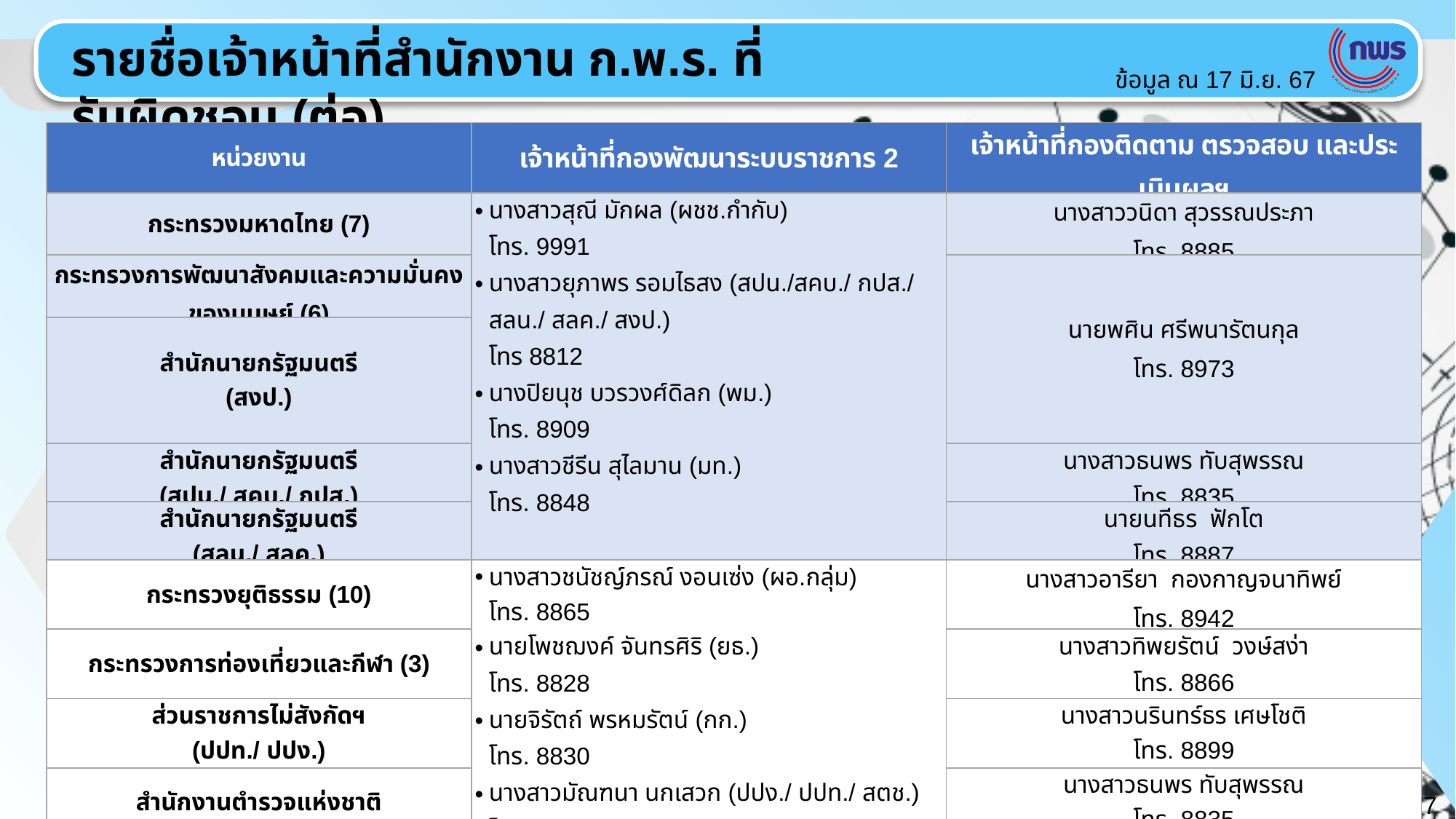

รายชื่อเจ้าหน้าที่สำนักงาน ก.พ.ร. ที่รับผิดชอบ (ต่อ)
ข้อมูล ณ 17 มิ.ย. 67
| หน่วยงาน | เจ้าหน้าที่กองพัฒนาระบบราชการ 2 | เจ้าหน้าที่กองติดตาม ตรวจสอบ และประเมินผลฯ |
| --- | --- | --- |
| กระทรวงมหาดไทย (7) | นางสาวสุณี มักผล (ผชช.กำกับ) โทร. 9991 นางสาวยุภาพร รอมไธสง (สปน./สคบ./ กปส./ สลน./ สลค./ สงป.) โทร 8812 นางปิยนุช บวรวงศ์ดิลก (พม.) โทร. 8909 นางสาวชีรีน สุไลมาน (มท.) โทร. 8848 | นางสาววนิดา สุวรรณประภา โทร. 8885 |
| กระทรวงการพัฒนาสังคมและความมั่นคงของมนุษย์ (6) |  | นายพศิน ศรีพนารัตนกุล โทร. 8973 |
| สำนักนายกรัฐมนตรี (สงป.) |  |  |
| สำนักนายกรัฐมนตรี (สปน./ สคบ./ กปส.) |  | นางสาวธนพร ทับสุพรรณ โทร. 8835 |
| สำนักนายกรัฐมนตรี (สลน./ สลค.) |  | นายนทีธร ฟักโต​ โทร. 8887 |
| กระทรวงยุติธรรม (10) | นางสาวชนัชญ์ภรณ์ งอนเซ่ง (ผอ.กลุ่ม) โทร. 8865 นายโพชฌงค์ จันทรศิริ (ยธ.) โทร. 8828 นายจิรัตถ์ พรหมรัตน์ (กก.) โทร. 8830 นางสาวมัณฑนา นกเสวก (ปปง./ ปปท./ สตช.) โทร 8825 | นางสาวอารียา กองกาญจนาทิพย์ โทร. 8942 |
| กระทรวงการท่องเที่ยวและกีฬา (3) |  | นางสาวทิพยรัตน์ วงษ์สง่า โทร. 8866 |
| ส่วนราชการไม่สังกัดฯ (ปปท./ ปปง.) |  | นางสาวนรินทร์ธร เศษโชติ โทร. 8899 |
| สำนักงานตำรวจแห่งชาติ |  | นางสาวธนพร ทับสุพรรณ โทร. 8835 |
77